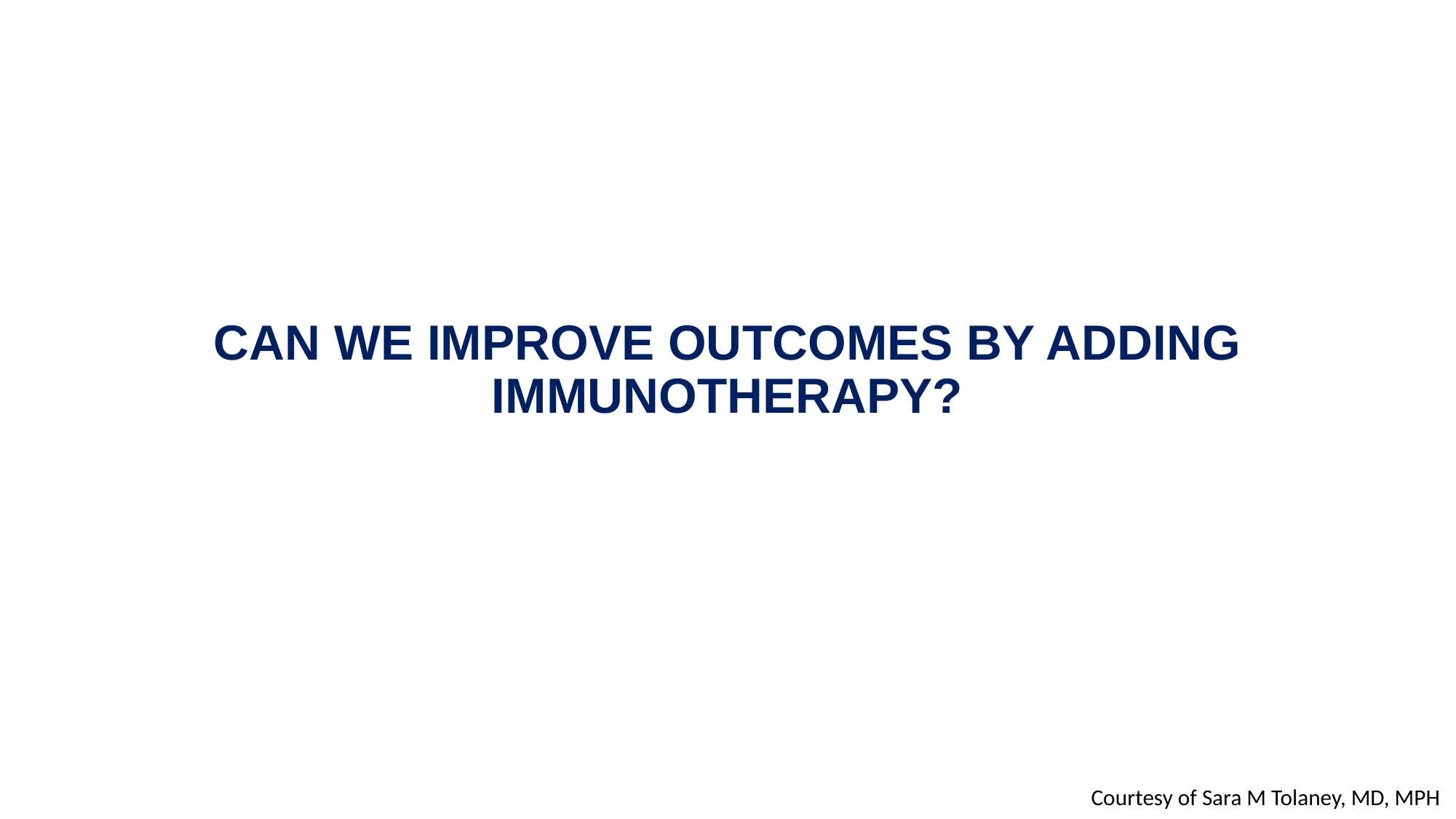

# CAN WE IMPROVE OUTCOMES BY ADDING IMMUNOTHERAPY?
Courtesy of Sara M Tolaney, MD, MPH